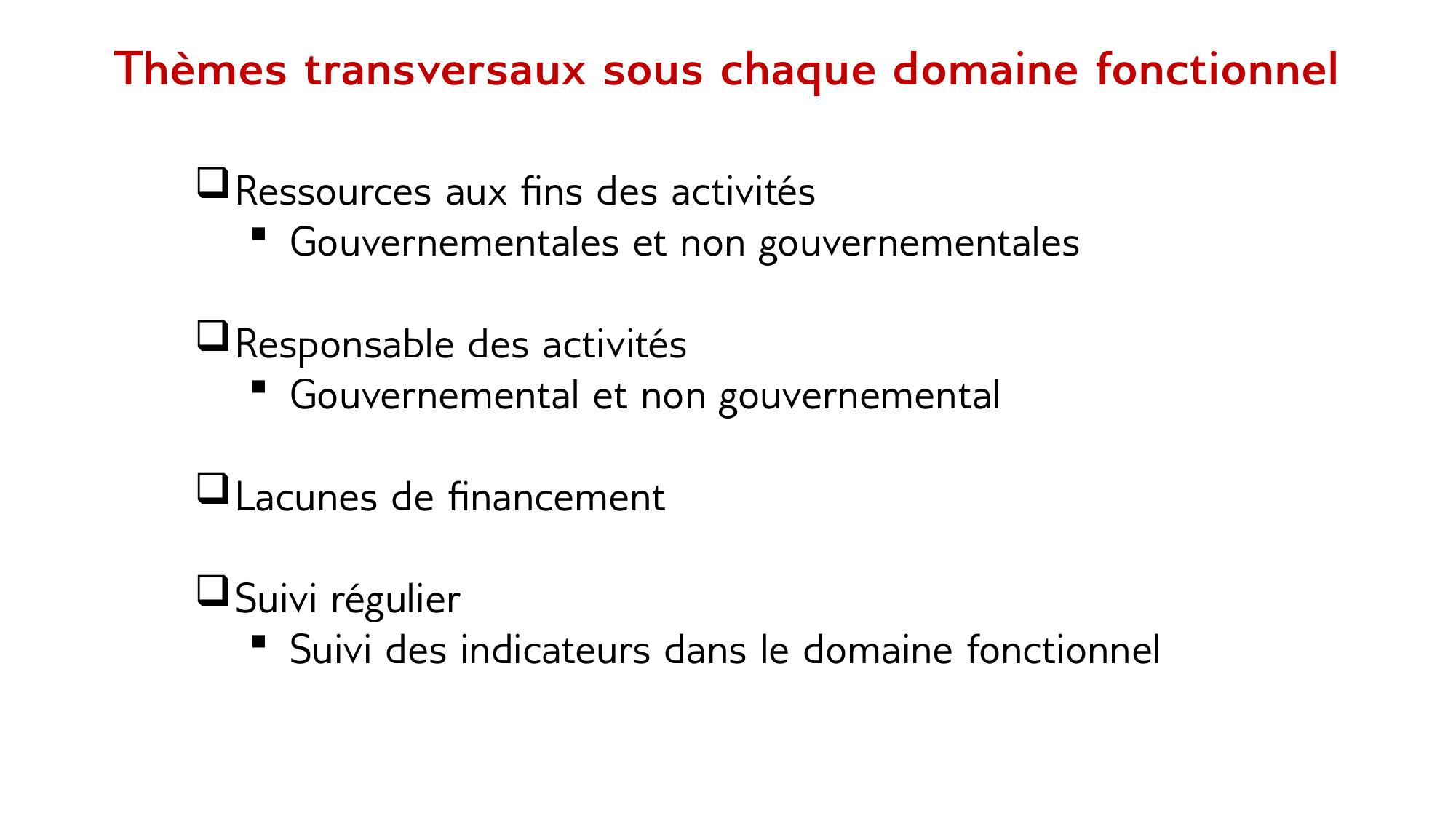

# Thèmes transversaux sous chaque domaine fonctionnel
Ressources aux fins des activités
Gouvernementales et non gouvernementales

Responsable des activités
Gouvernemental et non gouvernemental

Lacunes de financement

Suivi régulier
Suivi des indicateurs dans le domaine fonctionnel